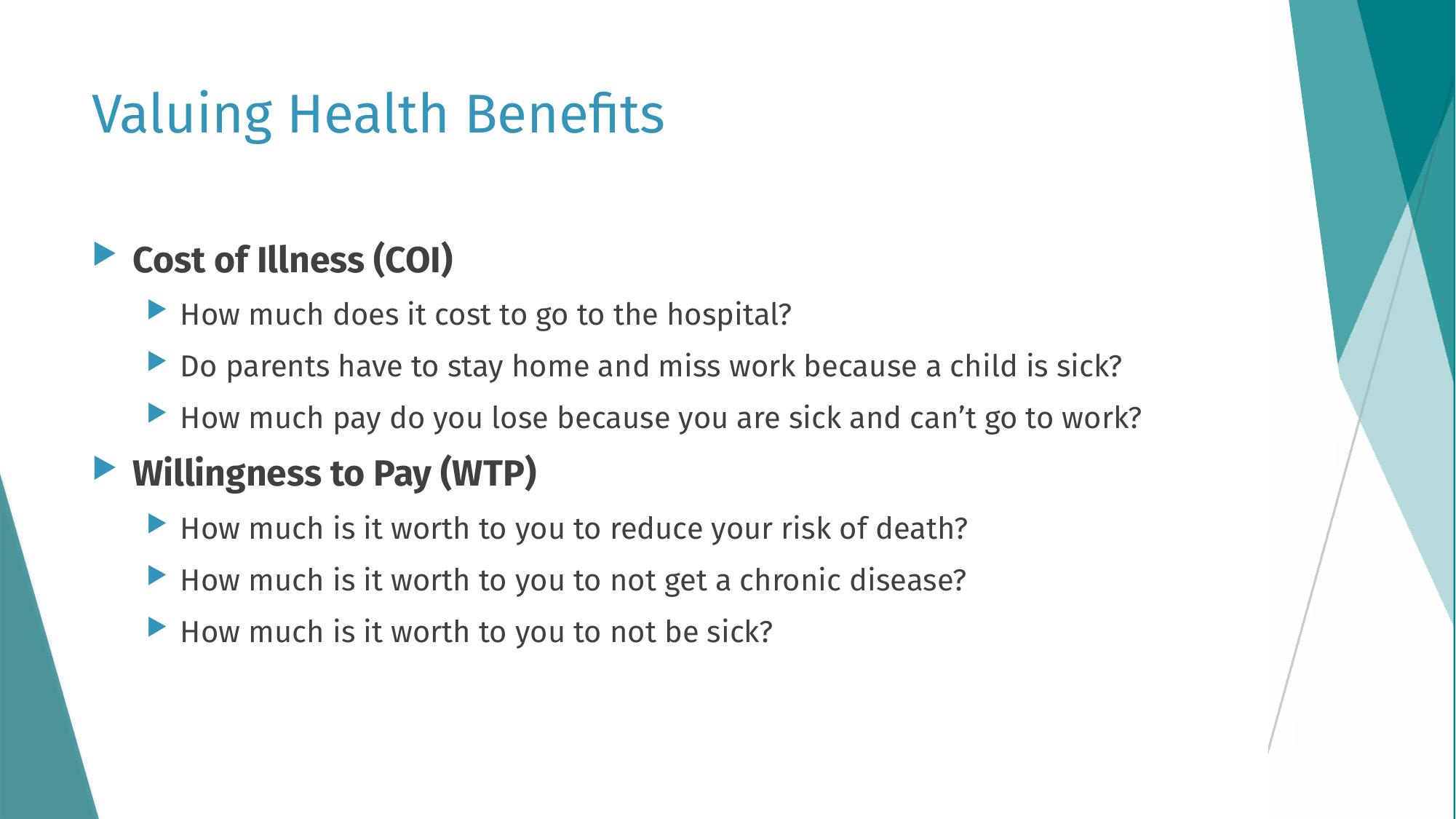

# Valuing Health Benefits
Cost of Illness (COI)
How much does it cost to go to the hospital?
Do parents have to stay home and miss work because a child is sick?
How much pay do you lose because you are sick and can’t go to work?
Willingness to Pay (WTP)
How much is it worth to you to reduce your risk of death?
How much is it worth to you to not get a chronic disease?
How much is it worth to you to not be sick?
19